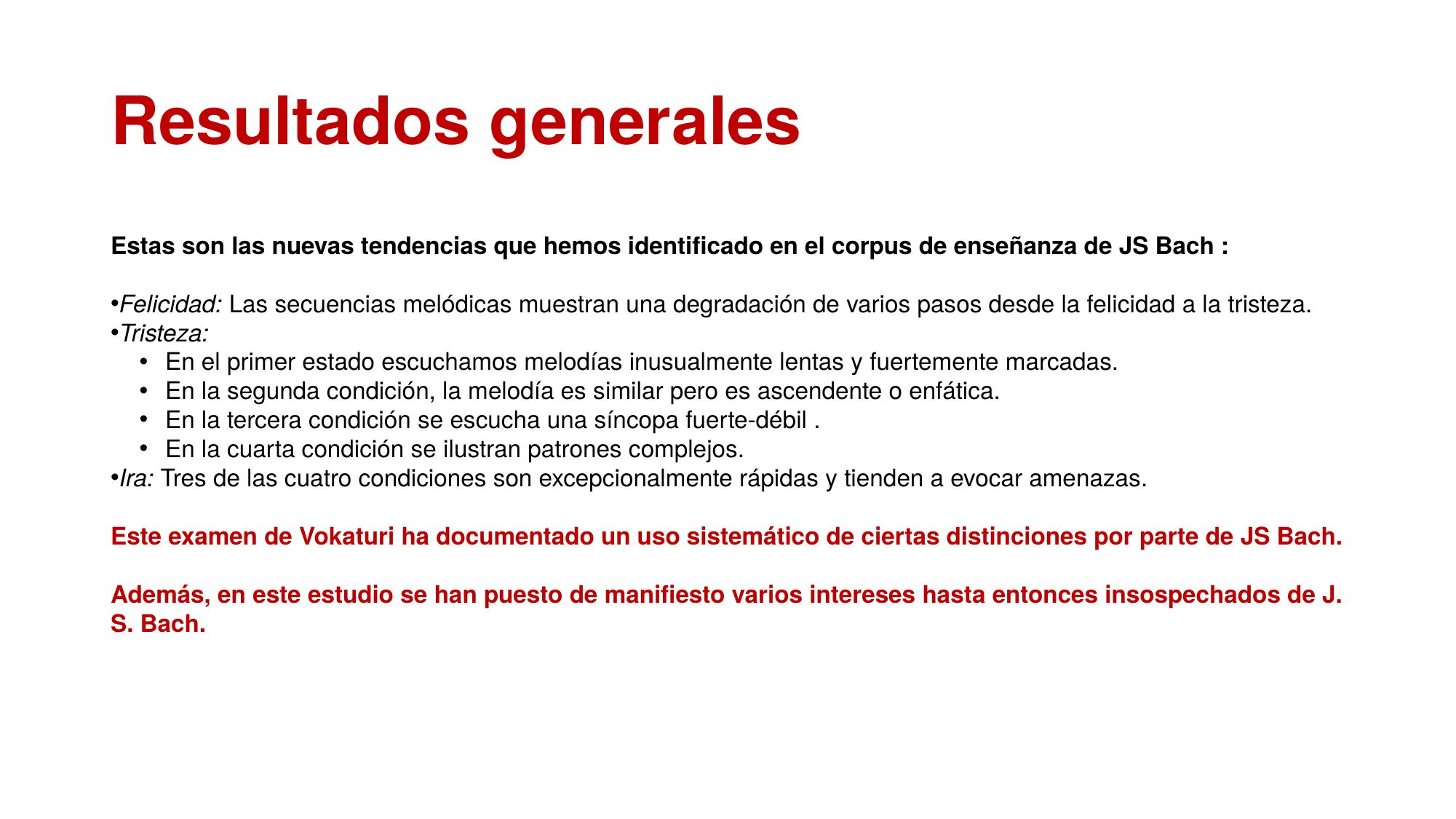

# Resultados generales
Estas son las nuevas tendencias que hemos identificado en el corpus de enseñanza de JS Bach :

Felicidad: Las secuencias melódicas muestran una degradación de varios pasos desde la felicidad a la tristeza.
Tristeza:
En el primer estado escuchamos melodías inusualmente lentas y fuertemente marcadas.
En la segunda condición, la melodía es similar pero es ascendente o enfática.
En la tercera condición se escucha una síncopa fuerte-débil .
En la cuarta condición se ilustran patrones complejos.
Ira: Tres de las cuatro condiciones son excepcionalmente rápidas y tienden a evocar amenazas.

Este examen de Vokaturi ha documentado un uso sistemático de ciertas distinciones por parte de JS Bach.

Además, en este estudio se han puesto de manifiesto varios intereses hasta entonces insospechados de J. S. Bach.